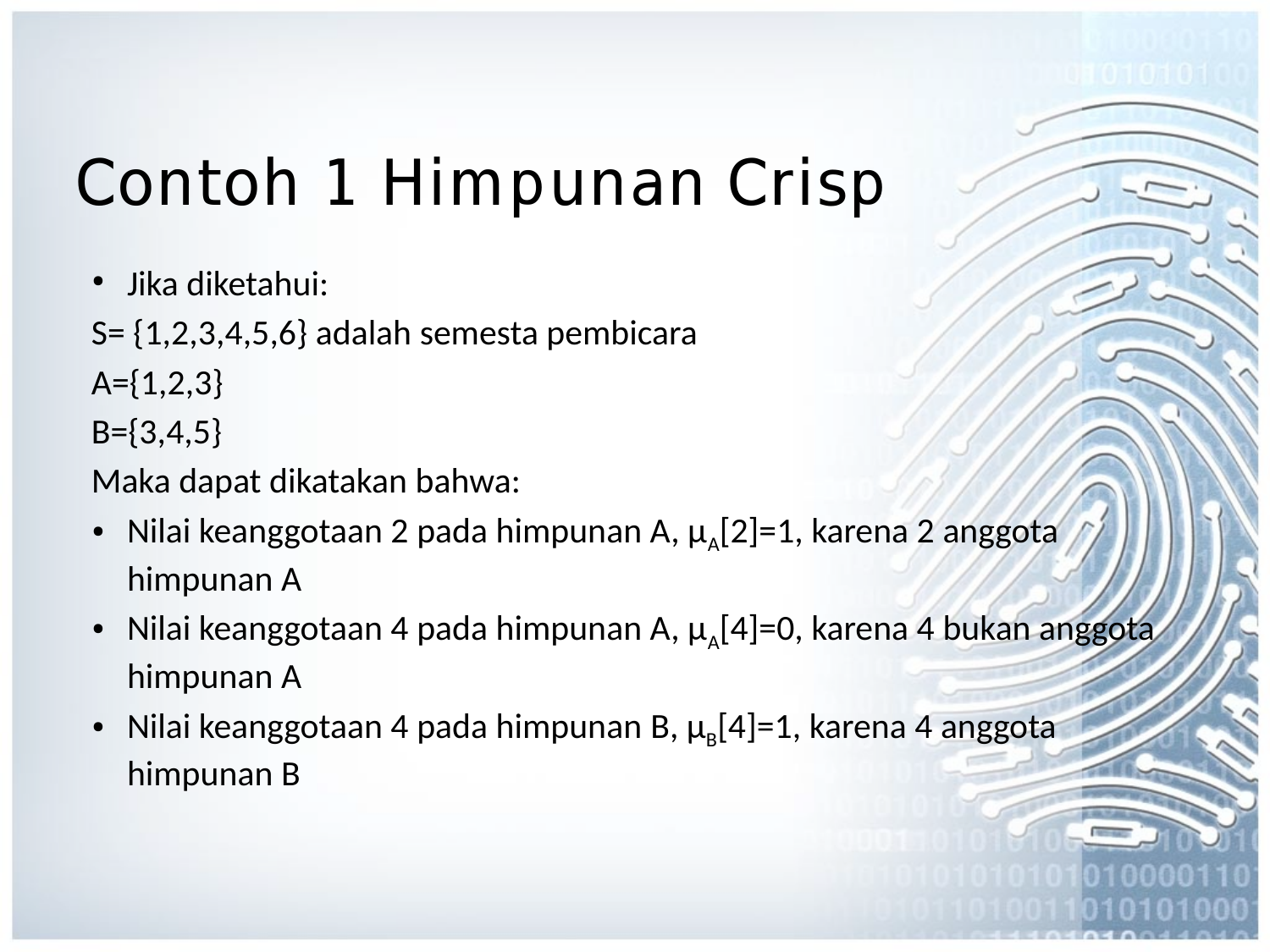

# Contoh 1 Himpunan Crisp
Jika diketahui:
S= {1,2,3,4,5,6} adalah semesta pembicara
A={1,2,3}
B={3,4,5}
Maka dapat dikatakan bahwa:
Nilai keanggotaan 2 pada himpunan A, µA[2]=1, karena 2 anggota himpunan A
Nilai keanggotaan 4 pada himpunan A, µA[4]=0, karena 4 bukan anggota himpunan A
Nilai keanggotaan 4 pada himpunan B, µB[4]=1, karena 4 anggota himpunan B